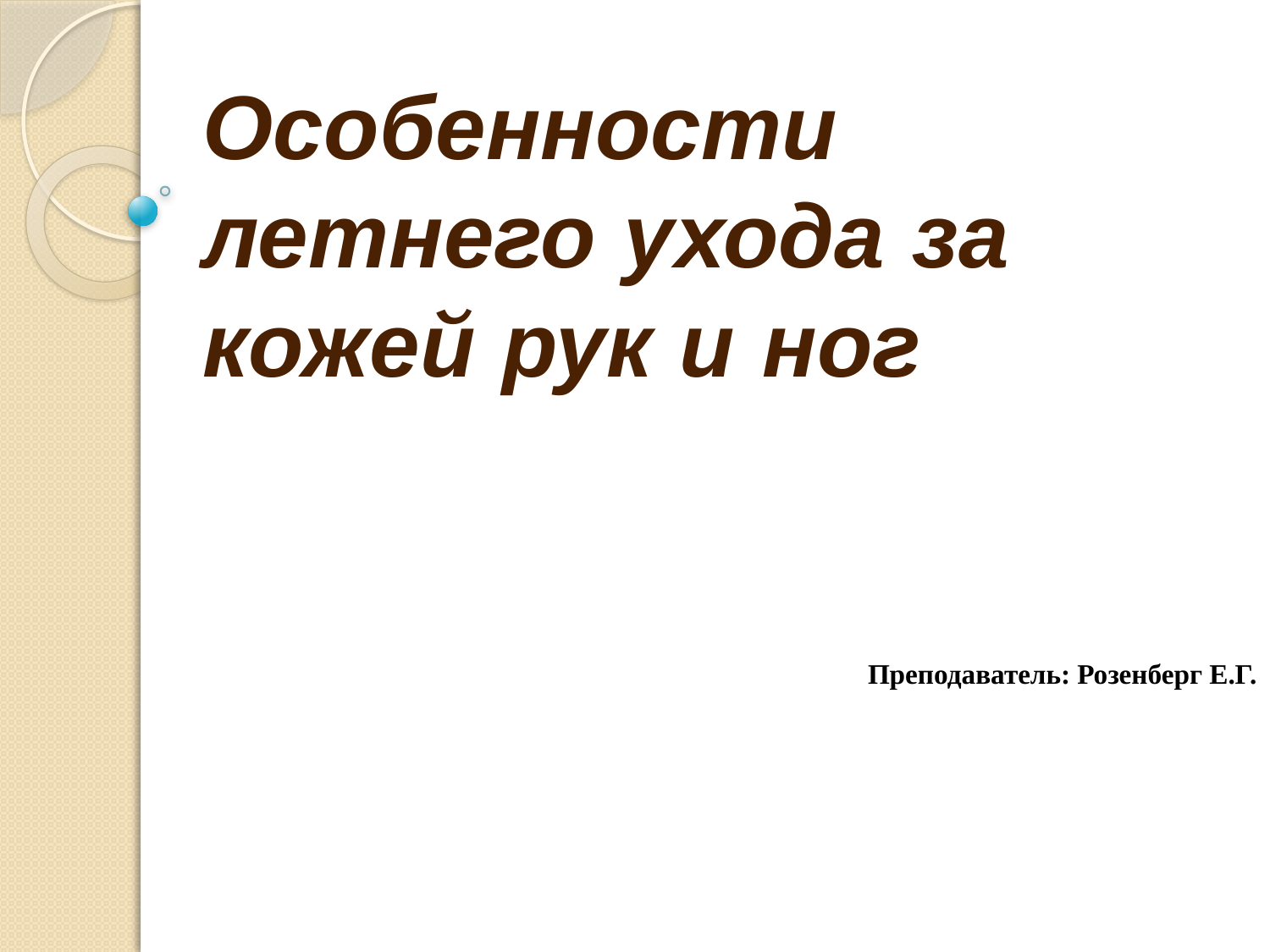

# Особенности летнего ухода за кожей рук и ног
Преподаватель: Розенберг Е.Г.